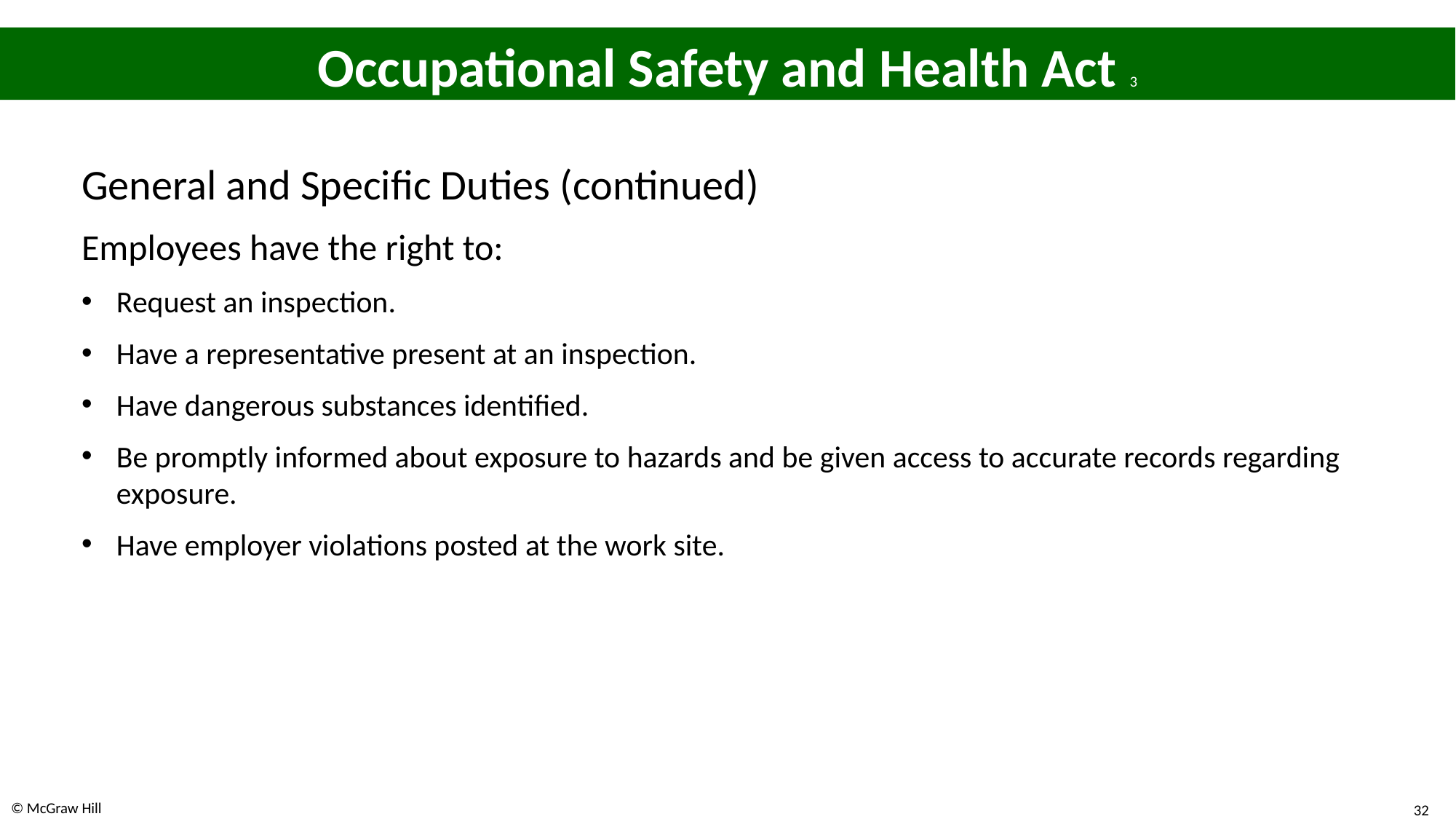

# Occupational Safety and Health Act 3
General and Specific Duties (continued)
Employees have the right to:
Request an inspection.
Have a representative present at an inspection.
Have dangerous substances identified.
Be promptly informed about exposure to hazards and be given access to accurate records regarding exposure.
Have employer violations posted at the work site.